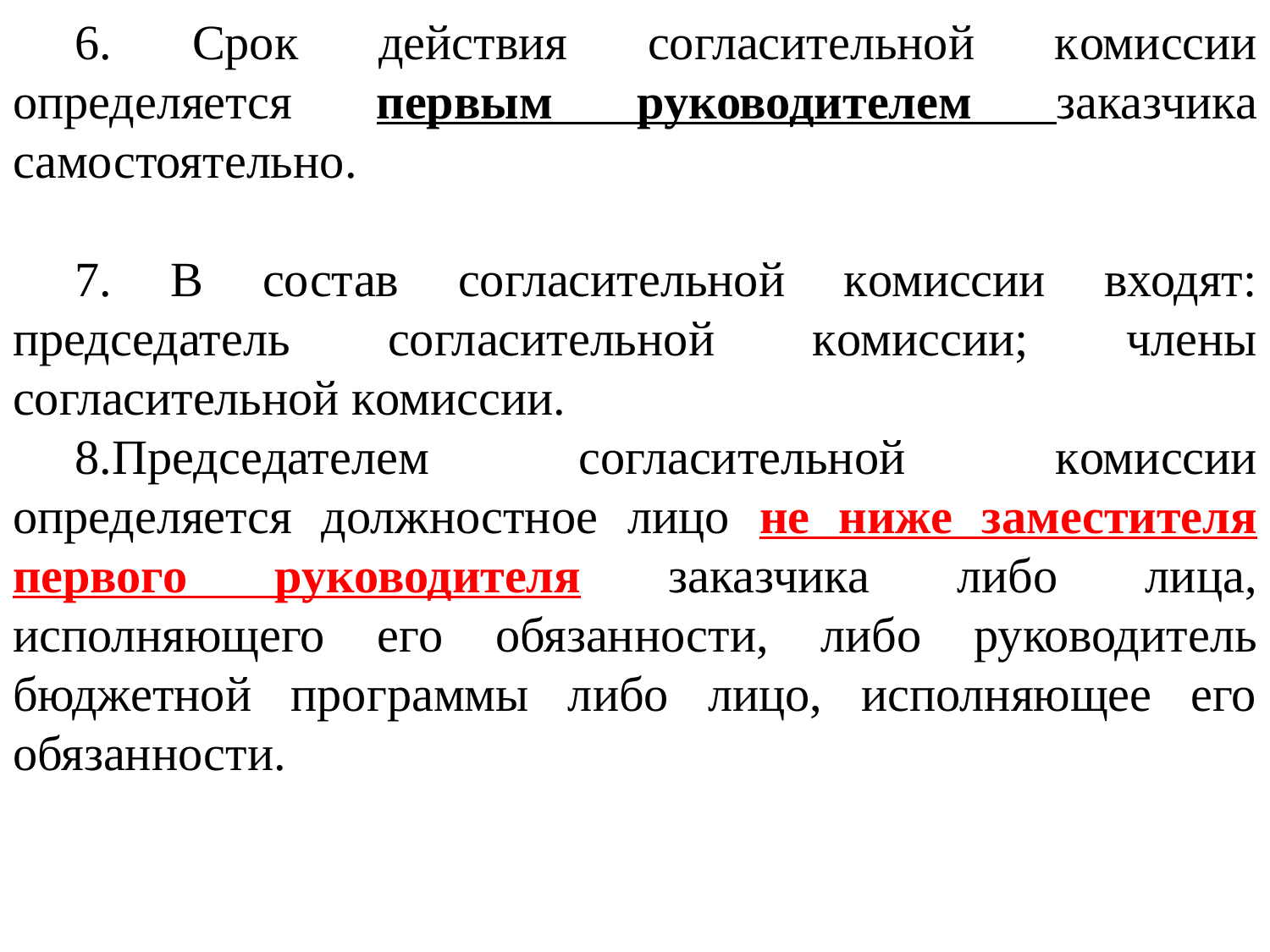

6. Срок действия согласительной комиссии определяется первым руководителем заказчика самостоятельно.

7. В состав согласительной комиссии входят: председатель согласительной комиссии; члены согласительной комиссии.
8.Председателем согласительной комиссии определяется должностное лицо не ниже заместителя первого руководителя заказчика либо лица, исполняющего его обязанности, либо руководитель бюджетной программы либо лицо, исполняющее его обязанности.